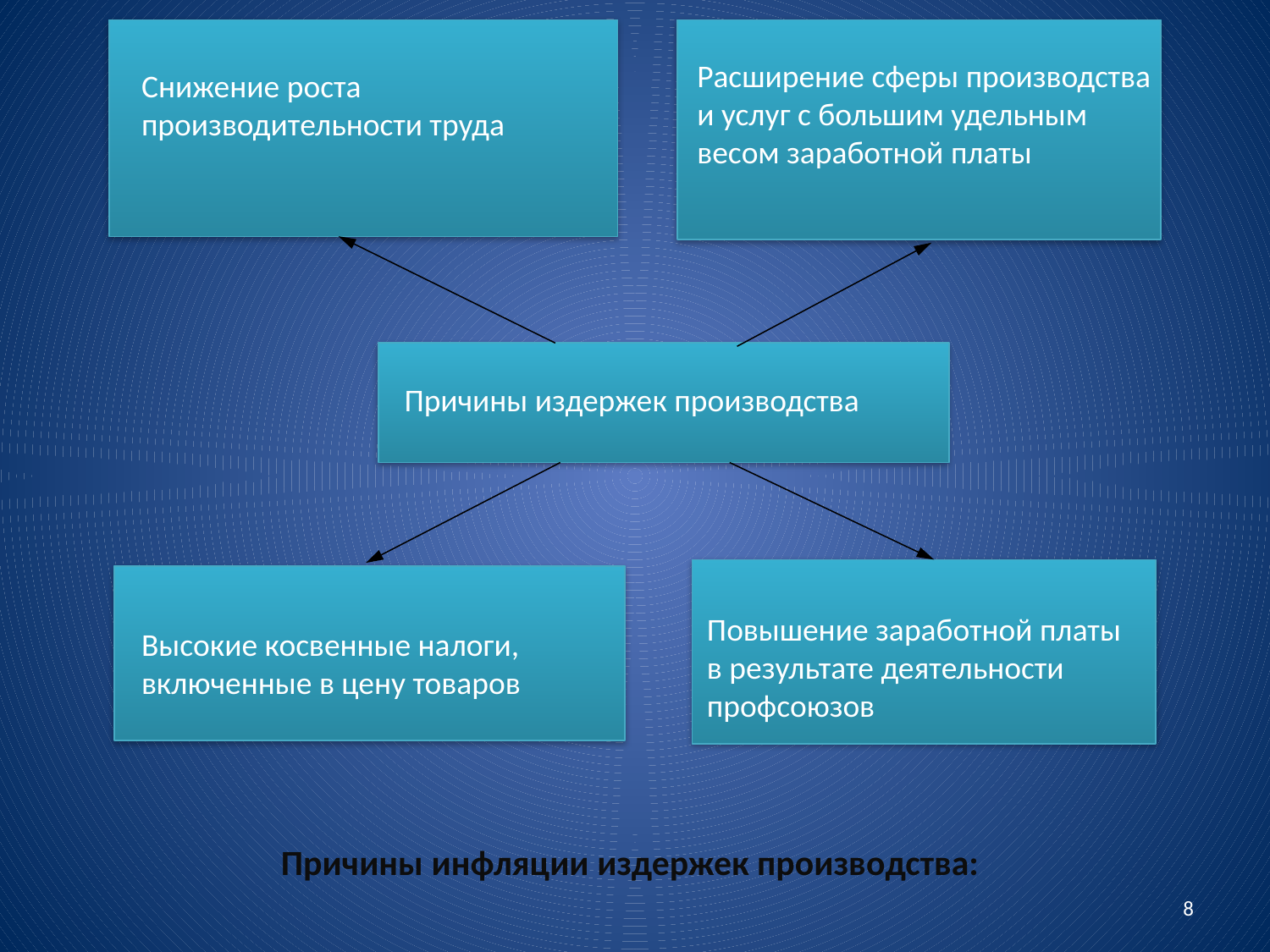

Расширение сферы производства и услуг с большим удельным весом заработной платы
Снижение роста производительности труда

Причины издержек производства
|  |
| --- |
|  |
| --- |
|  |
| --- |
|  |
| --- |
|  |
| --- |

Высокие косвенные налоги, включенные в цену товаров

Повышение заработной платы в результате деятельности профсоюзов
#
Причины инфляции издержек производства:

8